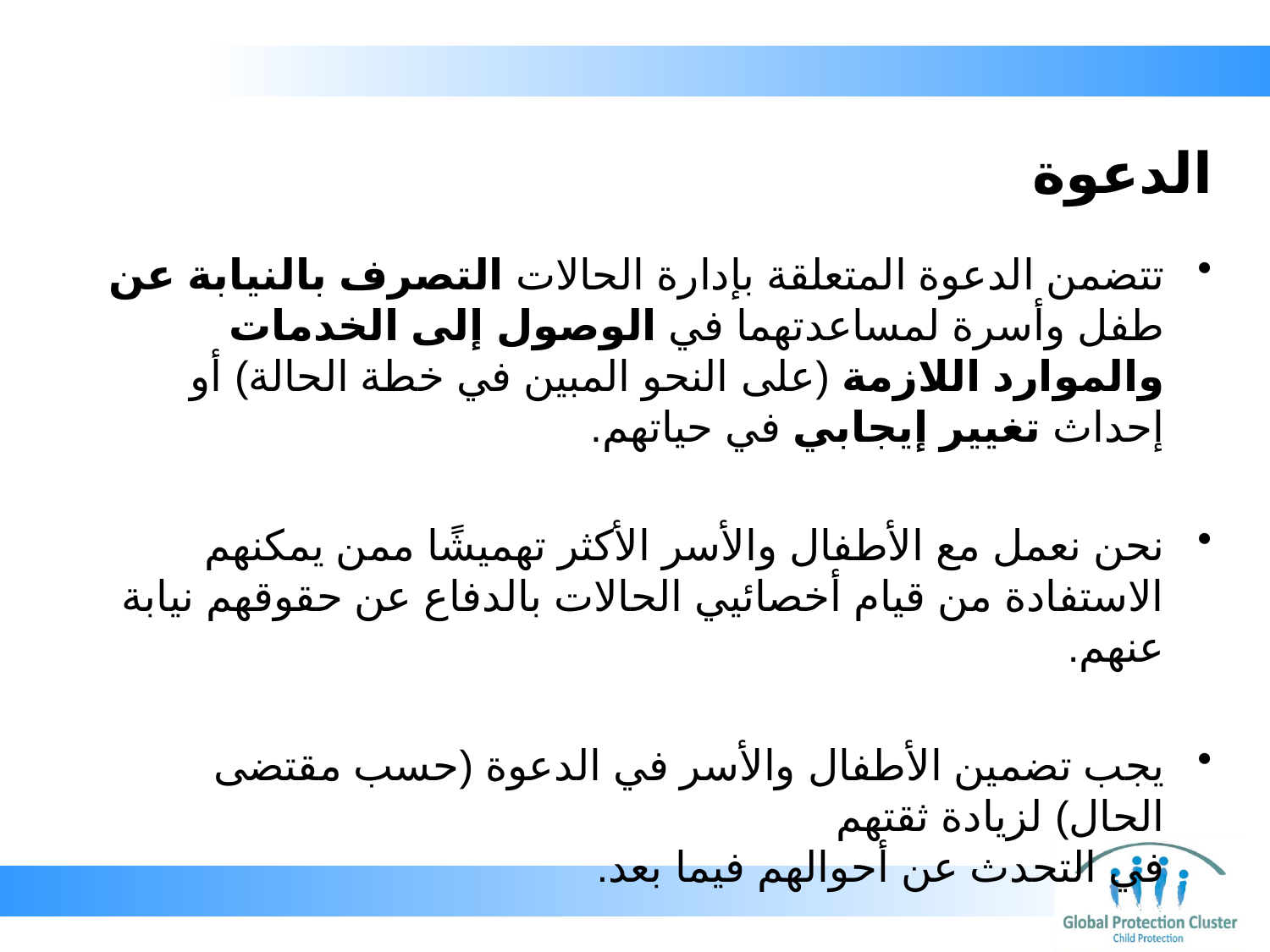

# الدعوة
تتضمن الدعوة المتعلقة بإدارة الحالات التصرف بالنيابة عن طفل وأسرة لمساعدتهما في الوصول إلى الخدمات والموارد اللازمة (على النحو المبين في خطة الحالة) أو إحداث تغيير إيجابي في حياتهم.

نحن نعمل مع الأطفال والأسر الأكثر تهميشًا ممن يمكنهم الاستفادة من قيام أخصائيي الحالات بالدفاع عن حقوقهم نيابة عنهم.

يجب تضمين الأطفال والأسر في الدعوة (حسب مقتضى الحال) لزيادة ثقتهم
في التحدث عن أحوالهم فيما بعد.